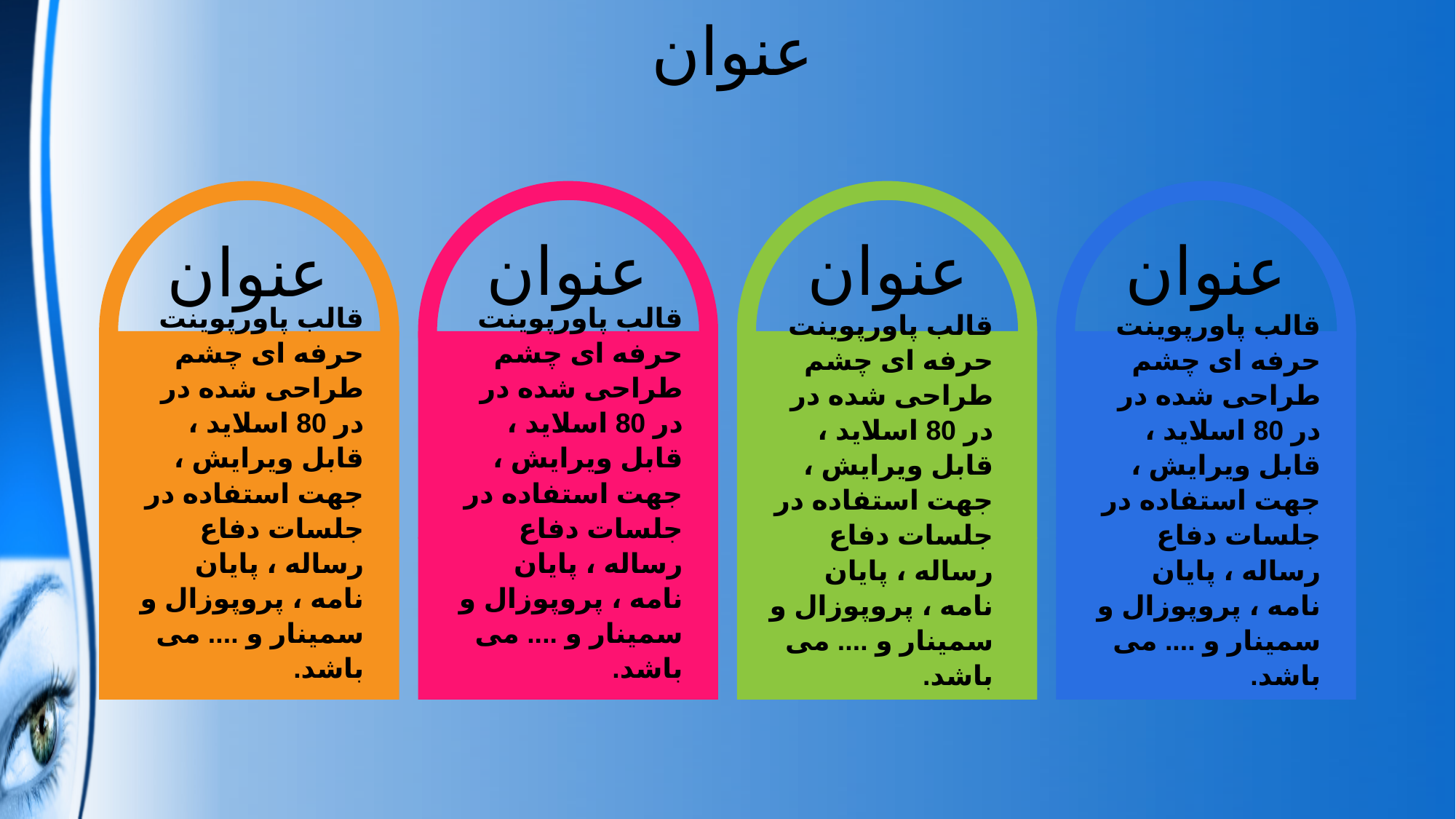

عنوان

عنوان
عنوان
عنوان
عنوان

قالب پاورپوينت حرفه ای چشم طراحی شده در در 80 اسلاید ، قابل ویرایش ، جهت استفاده در جلسات دفاع رساله ، پایان نامه ، پروپوزال و سمینار و .... می باشد.
قالب پاورپوينت حرفه ای چشم طراحی شده در در 80 اسلاید ، قابل ویرایش ، جهت استفاده در جلسات دفاع رساله ، پایان نامه ، پروپوزال و سمینار و .... می باشد.
قالب پاورپوينت حرفه ای چشم طراحی شده در در 80 اسلاید ، قابل ویرایش ، جهت استفاده در جلسات دفاع رساله ، پایان نامه ، پروپوزال و سمینار و .... می باشد.
قالب پاورپوينت حرفه ای چشم طراحی شده در در 80 اسلاید ، قابل ویرایش ، جهت استفاده در جلسات دفاع رساله ، پایان نامه ، پروپوزال و سمینار و .... می باشد.